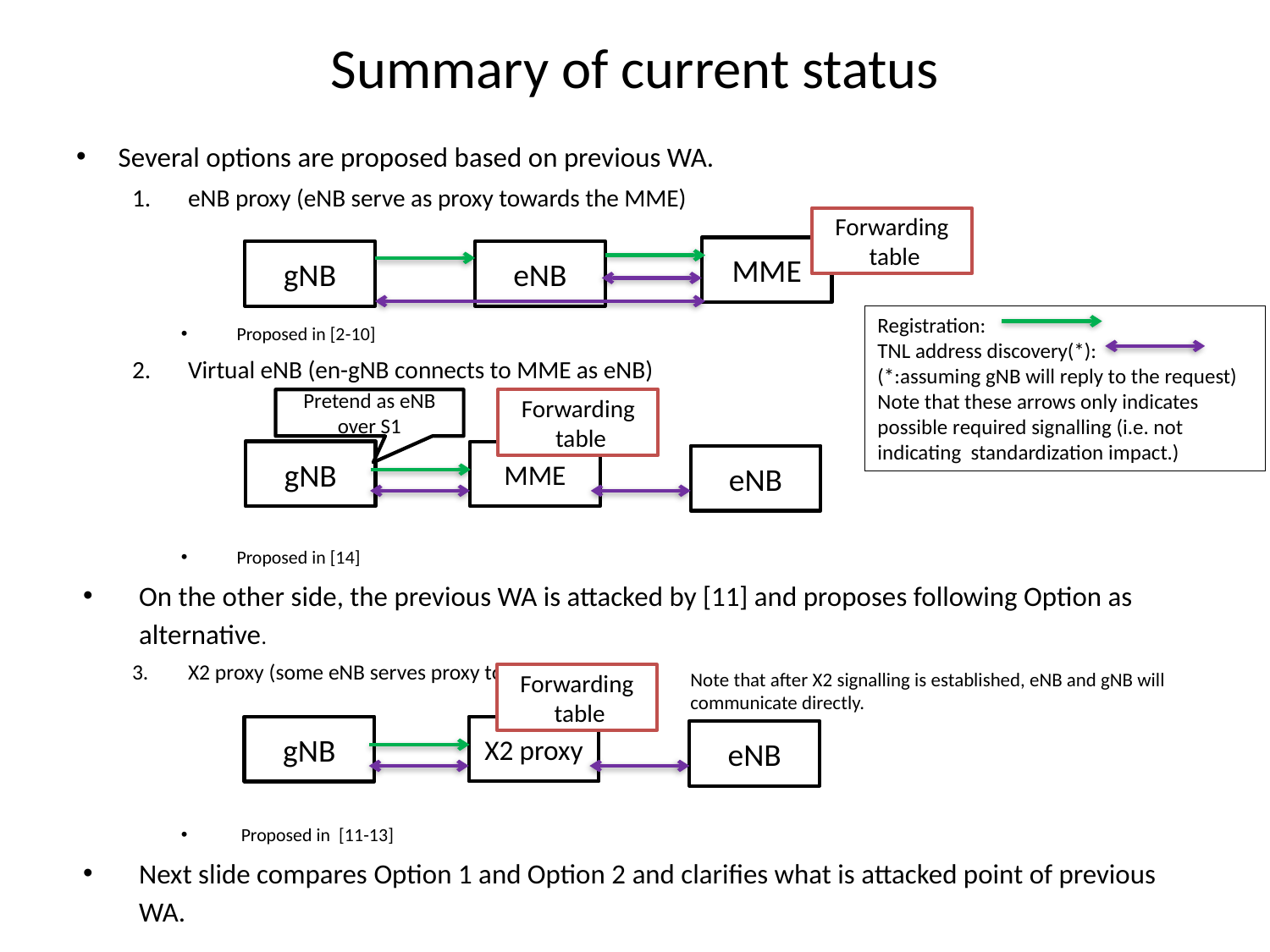

# Summary of current status
Several options are proposed based on previous WA.
eNB proxy (eNB serve as proxy towards the MME)

Proposed in [2-10]
Virtual eNB (en-gNB connects to MME as eNB)

Proposed in [14]
On the other side, the previous WA is attacked by [11] and proposes following Option as alternative.
X2 proxy (some eNB serves proxy towards gNB)

 Proposed in  [11-13]
Next slide compares Option 1 and Option 2 and clarifies what is attacked point of previous WA.

Forwarding
 table
MME
gNB
eNB
Registration:
TNL address discovery(*):
(*:assuming gNB will reply to the request)
Note that these arrows only indicates possible required signalling (i.e. not  indicating  standardization impact.)
Pretend as eNB over S1
Forwarding
 table
gNB
MME
eNB
Note that after X2 signalling is established, eNB and gNB will communicate directly.
Forwarding
 table
gNB
X2 proxy
eNB